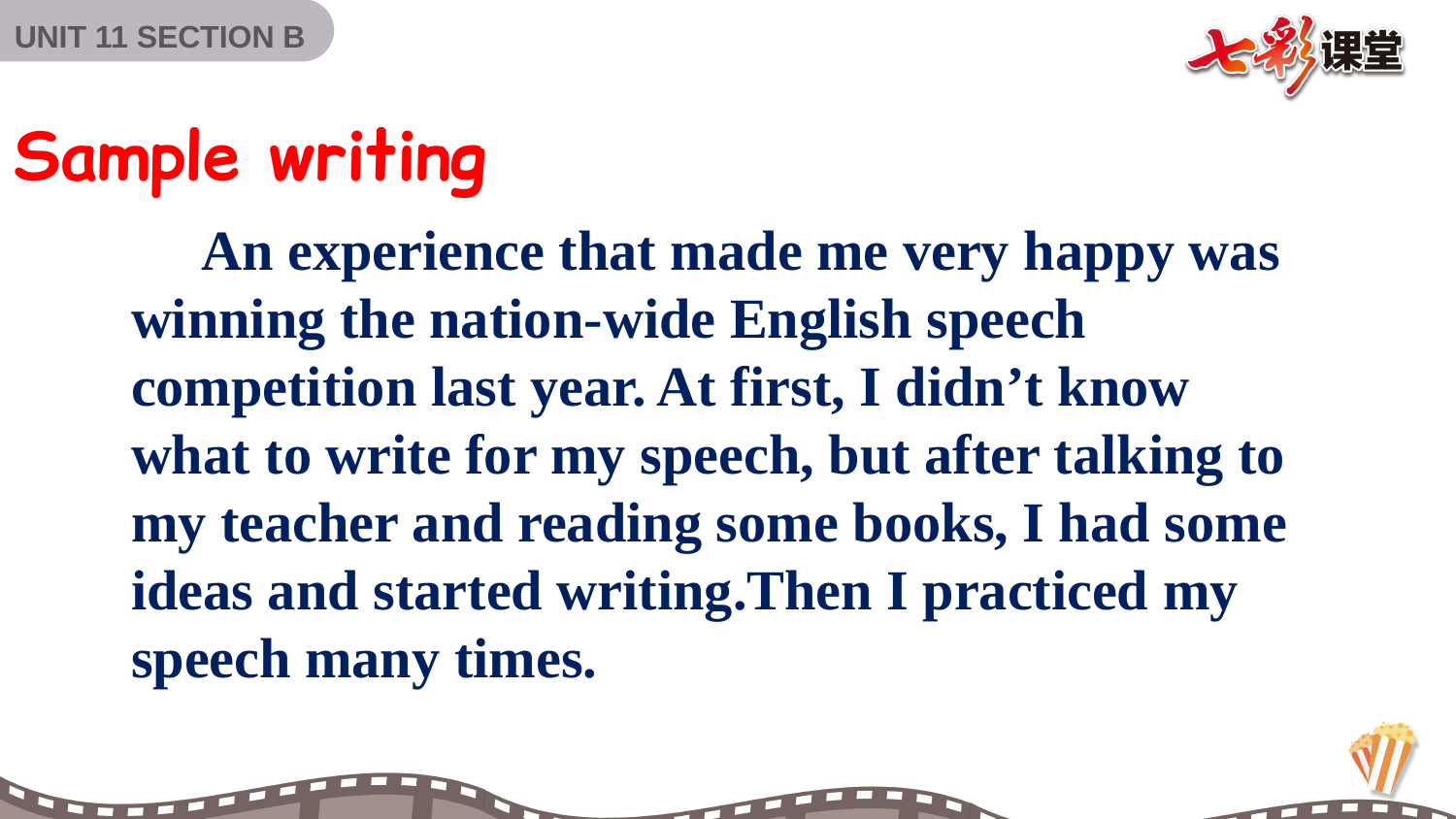

Sample writing
     An experience that made me very happy was winning the nation-wide English speech competition last year. At first, I didn’t know
what to write for my speech, but after talking to my teacher and reading some books, I had some ideas and started writing.Then I practiced my speech many times.